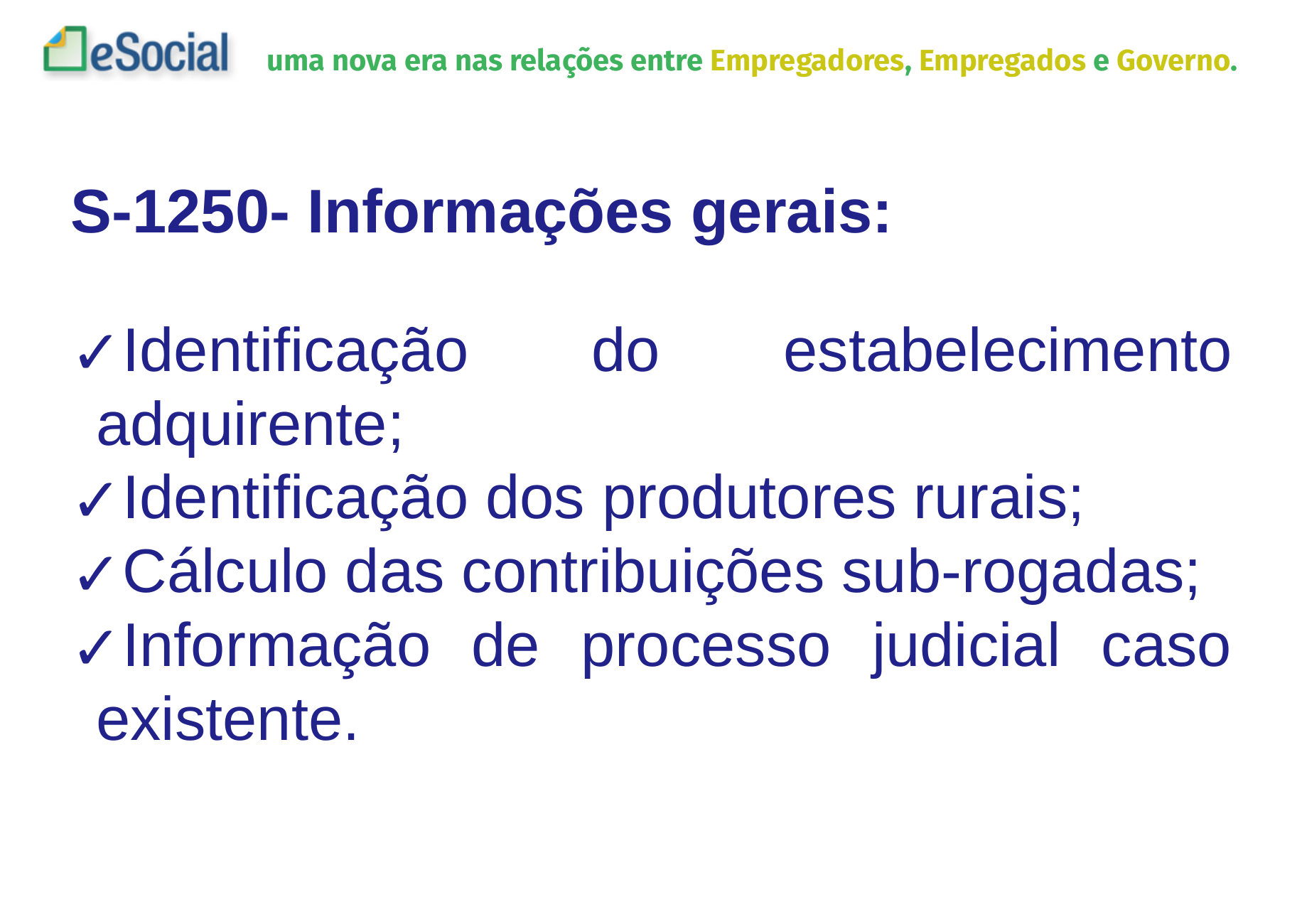

S-1250- Informações gerais:

Identificação do estabelecimento adquirente;
Identificação dos produtores rurais;
Cálculo das contribuições sub-rogadas;
Informação de processo judicial caso existente.